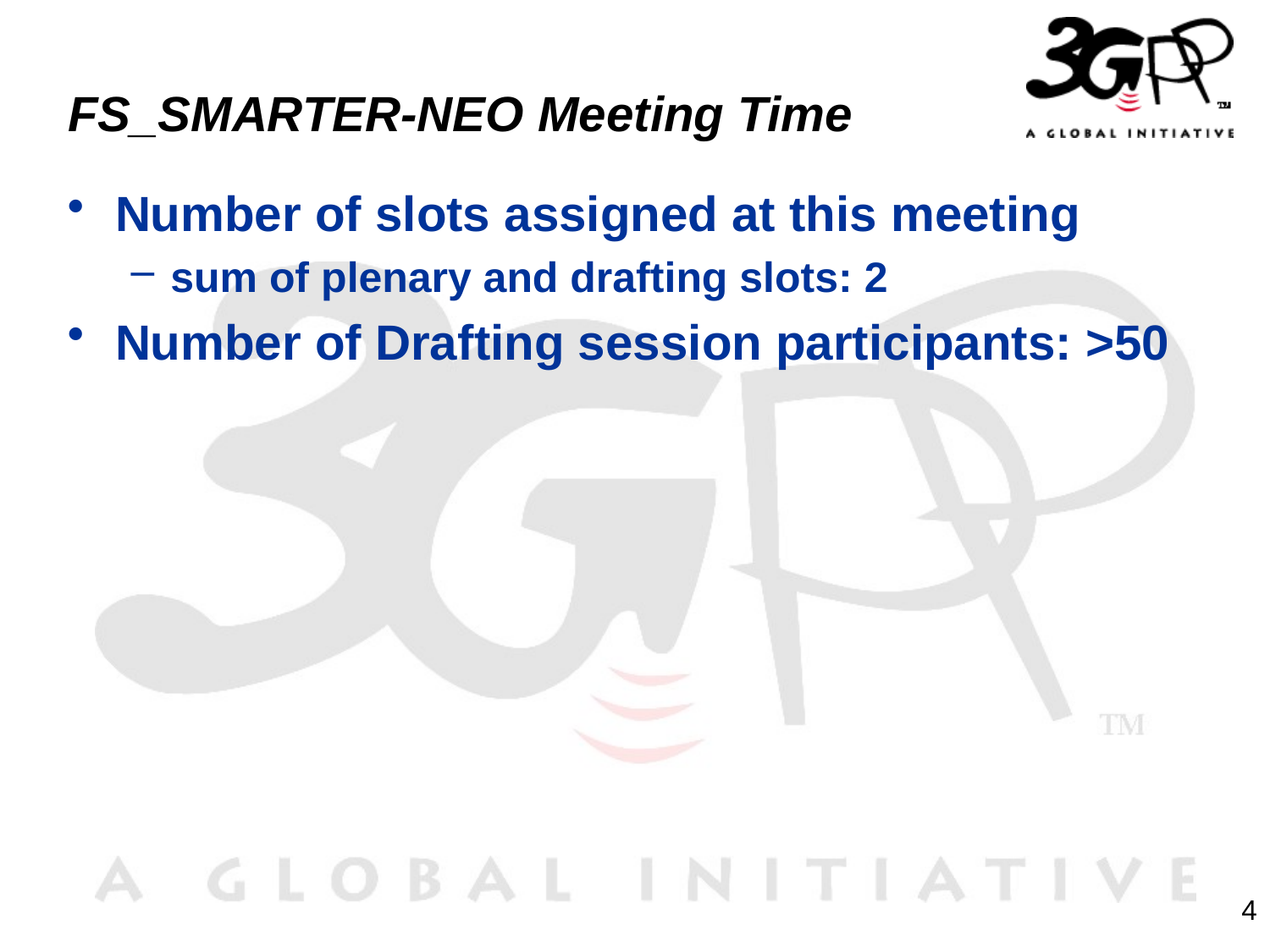

# FS_SMARTER-NEO Meeting Time
Number of slots assigned at this meeting
sum of plenary and drafting slots: 2
Number of Drafting session participants: >50
4